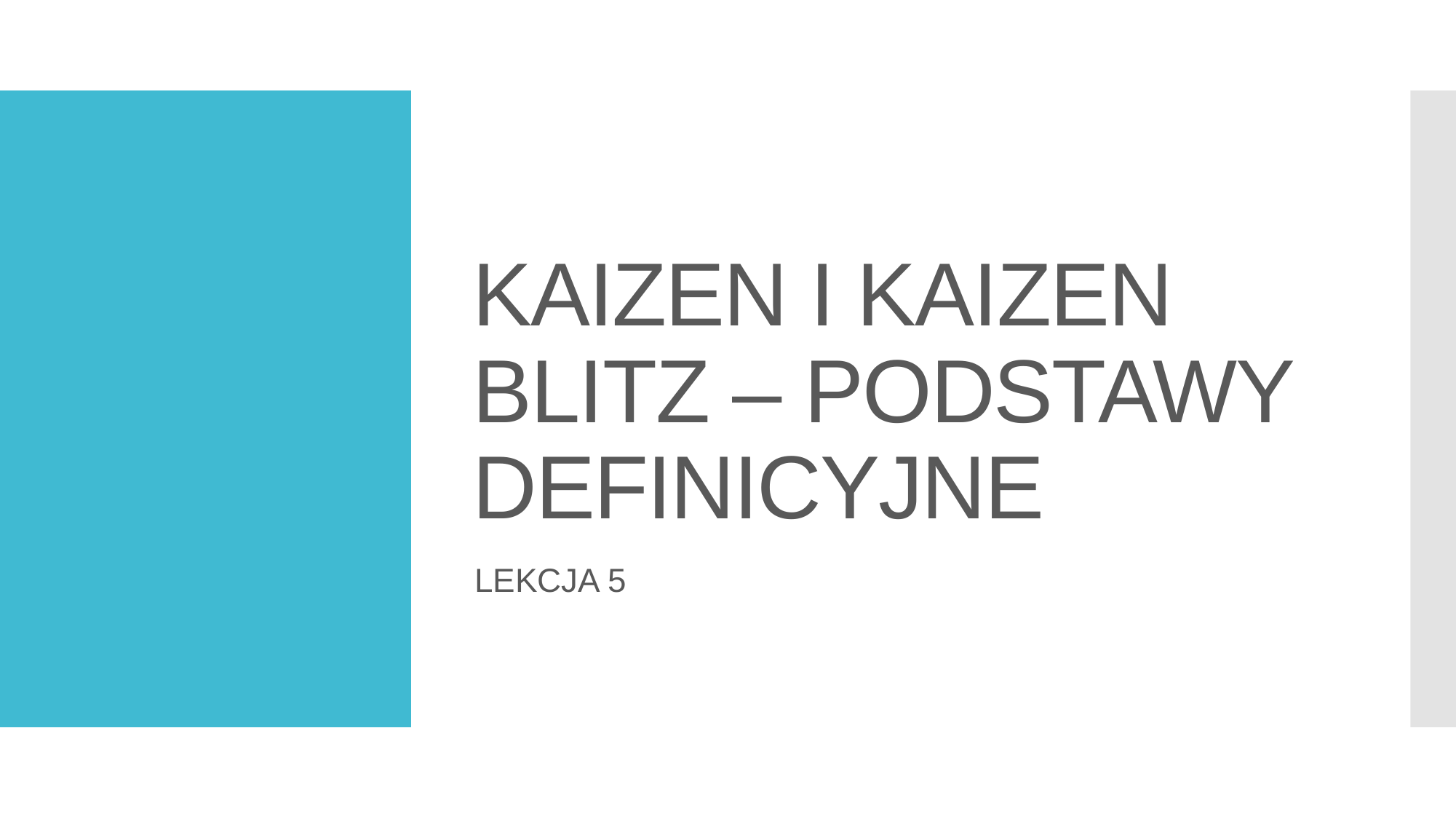

# KAIZEN I KAIZEN BLITZ – PODSTAWY DEFINICYJNE
LEKCJA 5